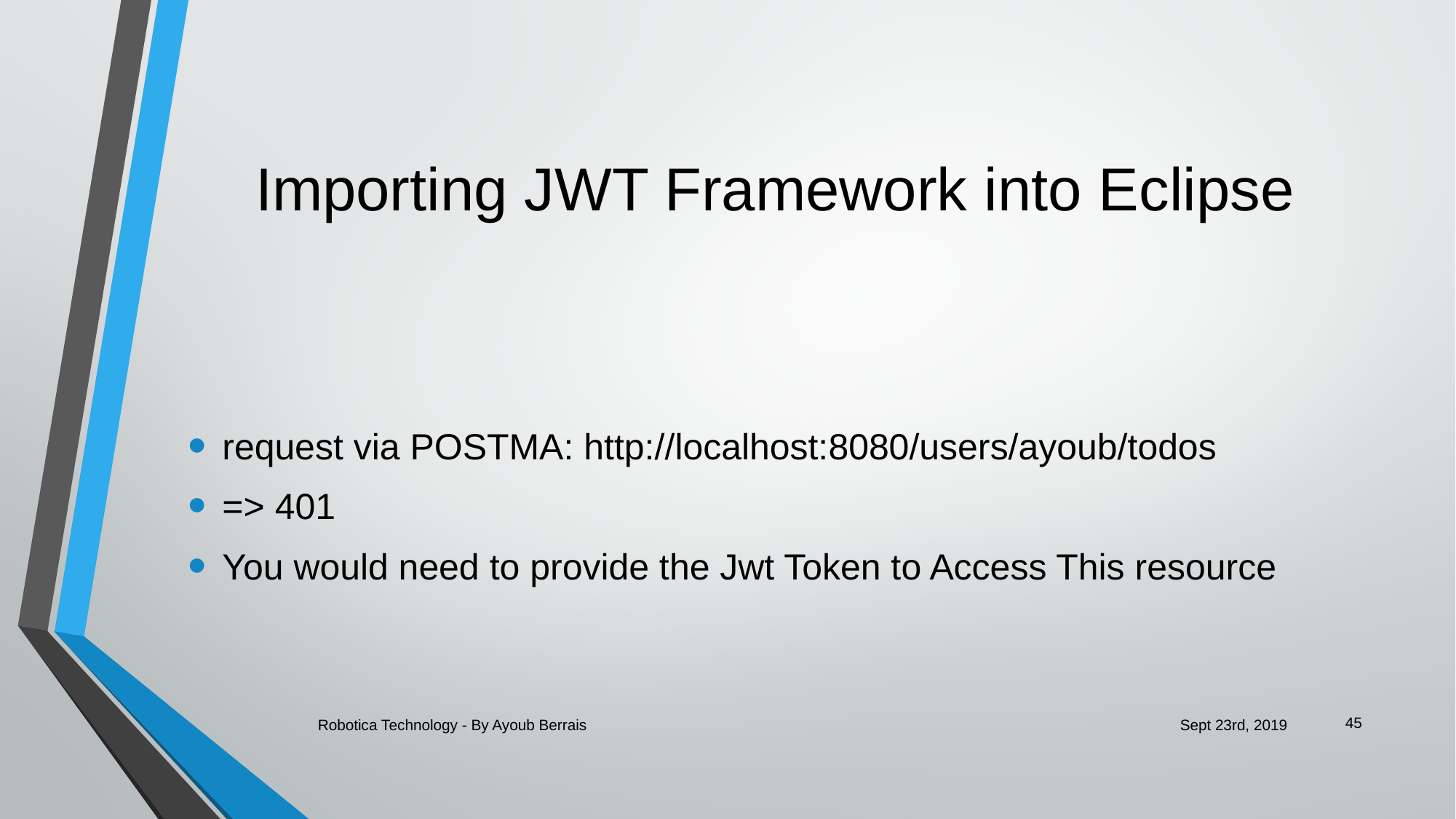

# Importing JWT Framework into Eclipse

request via POSTMA: http://localhost:8080/users/ayoub/todos
=> 401
You would need to provide the Jwt Token to Access This resource

45
Robotica Technology - By Ayoub Berrais
Sept 23rd, 2019